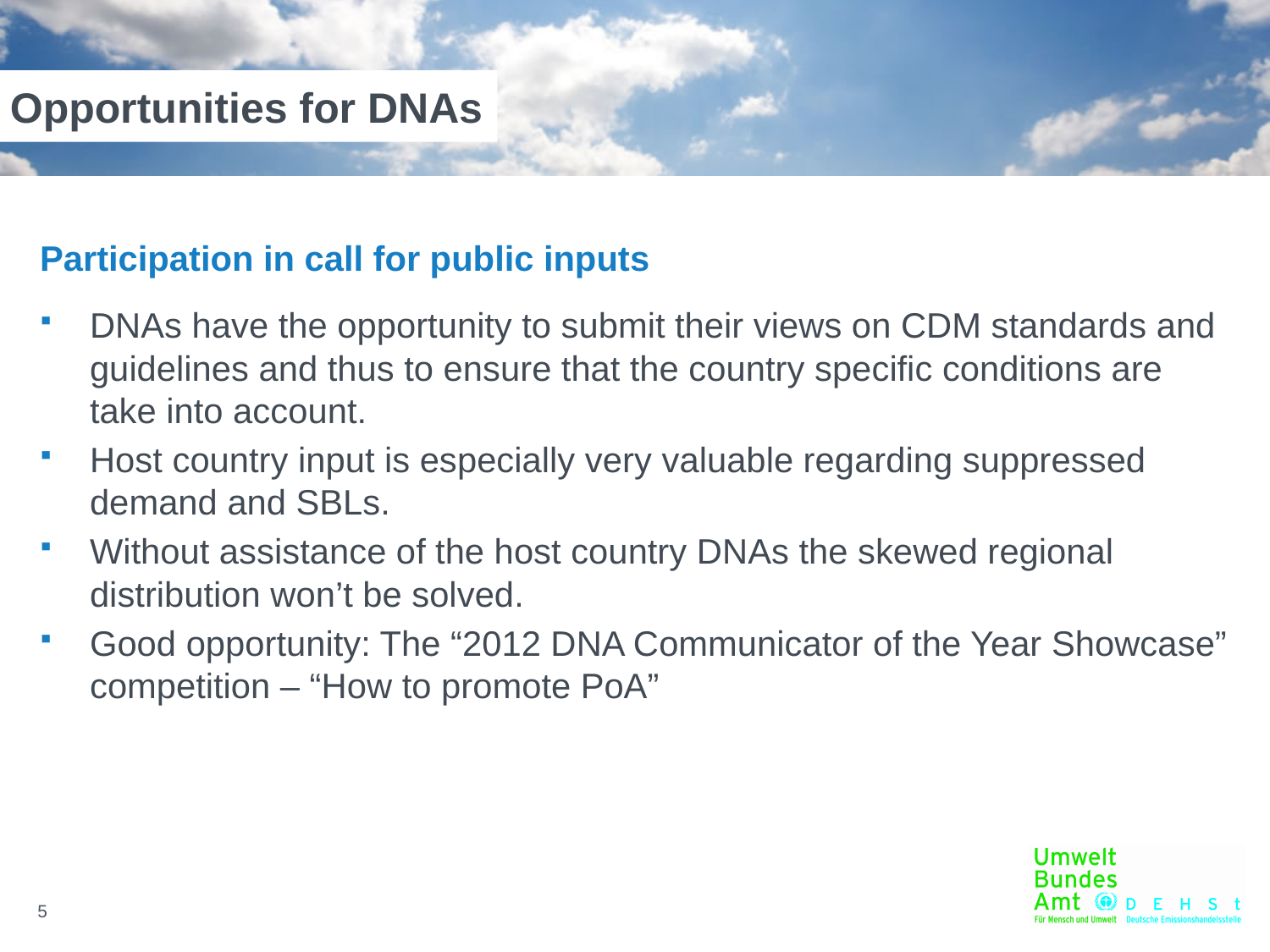

# Opportunities for DNAs
Participation in call for public inputs
DNAs have the opportunity to submit their views on CDM standards and guidelines and thus to ensure that the country specific conditions are take into account.
Host country input is especially very valuable regarding suppressed demand and SBLs.
Without assistance of the host country DNAs the skewed regional distribution won’t be solved.
Good opportunity: The “2012 DNA Communicator of the Year Showcase” competition – “How to promote PoA”
5